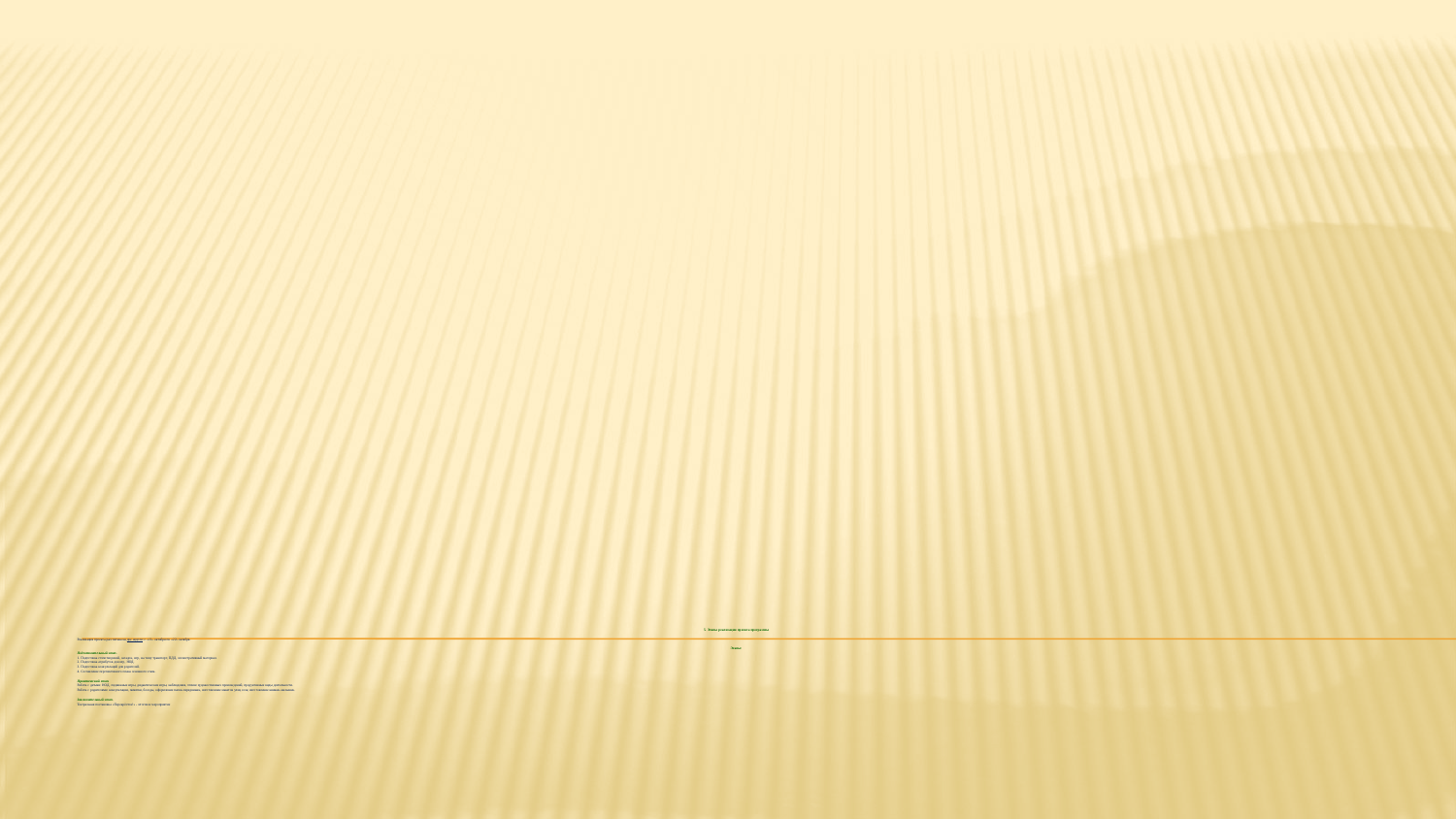

5. Этапы реализации проекта программы

Реализация проекта рассчитана на две недели: с «11» октября по «22» октября.

Этапы:
Подготовительный этап.
1. Подготовка стихотворений, загадок, игр, на тему транспорт, ПДД, иллюстративный материал.
2. Подготовка атрибутов для игр, НОД.
3. Подготовка консультаций для родителей.
4. Составление перспективного плана основного этапа.

Практический этап.
Работа с детьми: НОД, подвижные игры, дидактические игры, наблюдения, чтение художественных произведений, продуктивные виды деятельности.
Работа с родителями: консультации, памятки, беседы, оформление папок-передвижек, изготовление макетов улиц села; изготовление книжек-малышек.

Заключительный этап.
Театральная постановка «Перекрёсток!» - итоговое мероприятие